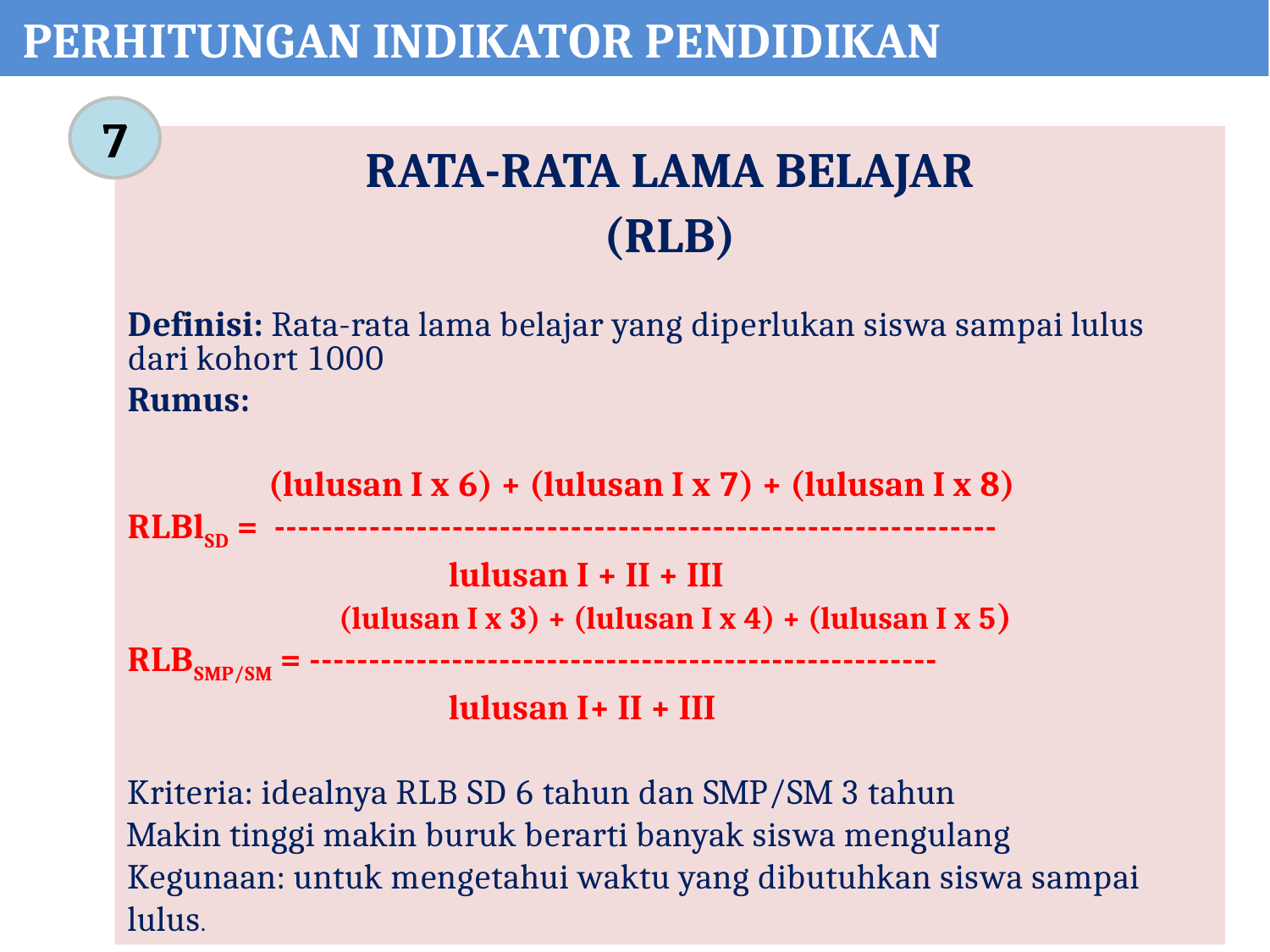

PERHITUNGAN INDIKATOR PENDIDIKAN
7
RATA-RATA LAMA BELAJAR
(RLB)

Definisi: Rata-rata lama belajar yang diperlukan siswa sampai lulus dari kohort 1000
Rumus:

                  (lulusan I x 6) + (lulusan I x 7) + (lulusan I x 8)
RLBlSD =  -------------------------------------------------------------
                                         lulusan I + II + III
                           (lulusan I x 3) + (lulusan I x 4) + (lulusan I x 5)
RLBSMP/SM = -----------------------------------------------------
                                         lulusan I+ II + III

Kriteria: idealnya RLB SD 6 tahun dan SMP/SM 3 tahun
Makin tinggi makin buruk berarti banyak siswa mengulang
Kegunaan: untuk mengetahui waktu yang dibutuhkan siswa sampai lulus.